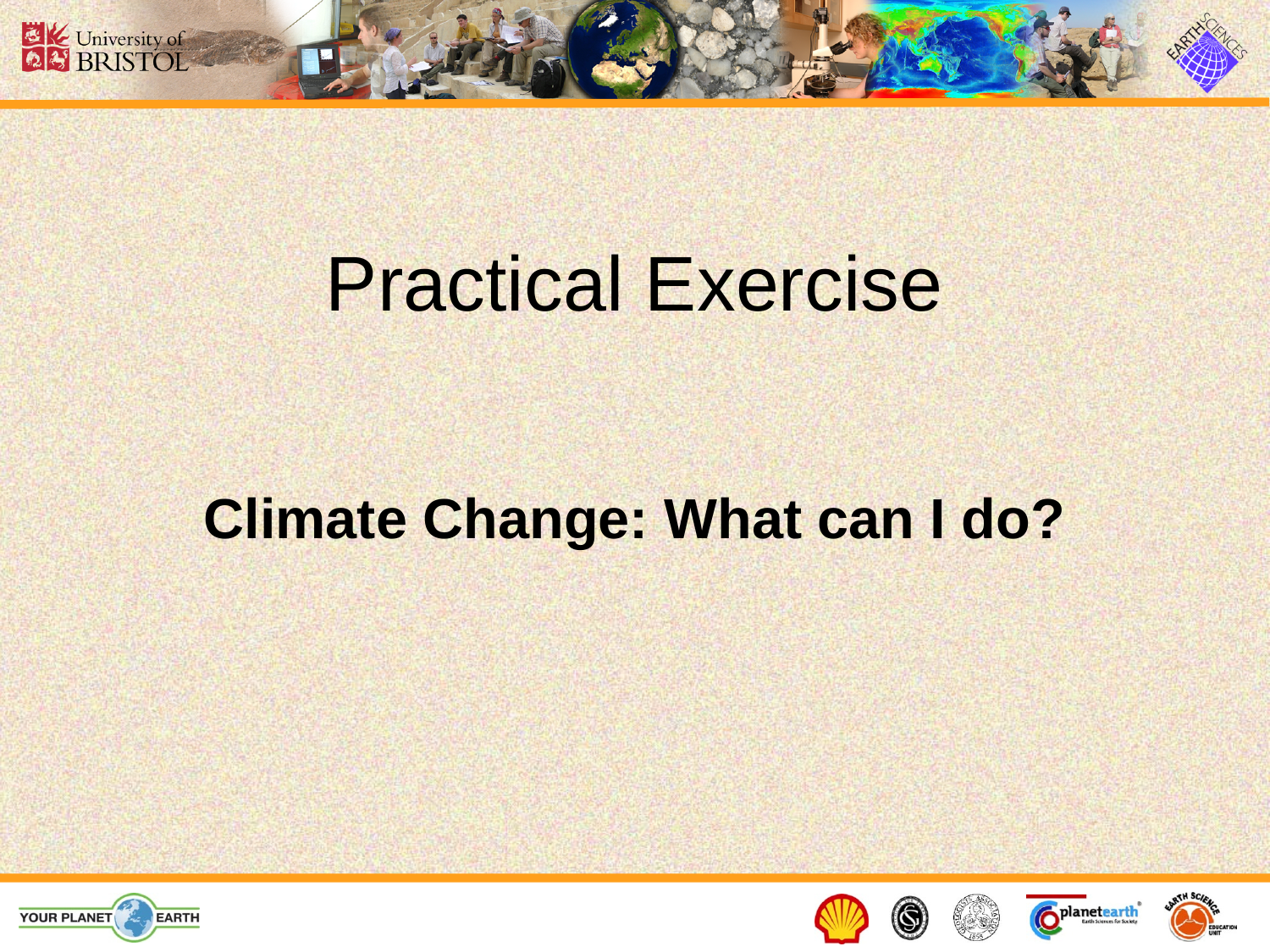

# Practical Exercise
Climate Change: What can I do?